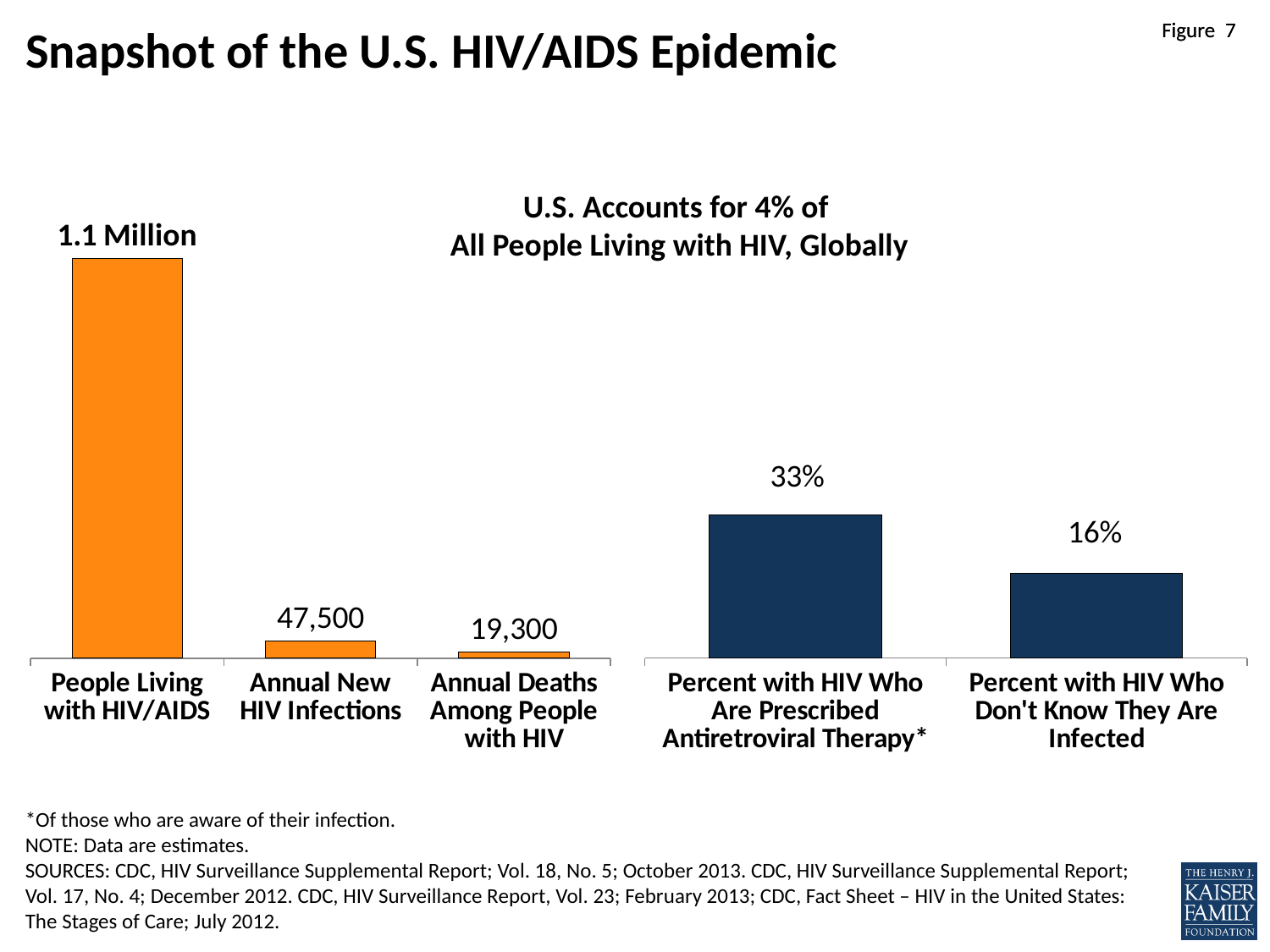

# Snapshot of the U.S. HIV/AIDS Epidemic

### Chart

| Category | Column1 |
|---|---|
| People Living with HIV/AIDS | 1100000.0 |
| Annual New HIV Infections | 47500.0 |
| Annual Deaths Among People with HIV | 16000.0 |

### Chart

| Category | Column1 | Series 2 | Column2 |
|---|---|---|---|
| Percent with HIV Who Are Prescribed Antiretroviral Therapy* | 0.33 | 0.77 | None |
| Percent with HIV Who Don't Know They Are Infected | 0.16 | 0.74 | None |
U.S. Accounts for 4% of
All People Living with HIV, Globally
*Of those who are aware of their infection.
NOTE: Data are estimates.
SOURCES: CDC, HIV Surveillance Supplemental Report; Vol. 18, No. 5; October 2013. CDC, HIV Surveillance Supplemental Report; Vol. 17, No. 4; December 2012. CDC, HIV Surveillance Report, Vol. 23; February 2013; CDC, Fact Sheet – HIV in the United States: The Stages of Care; July 2012.